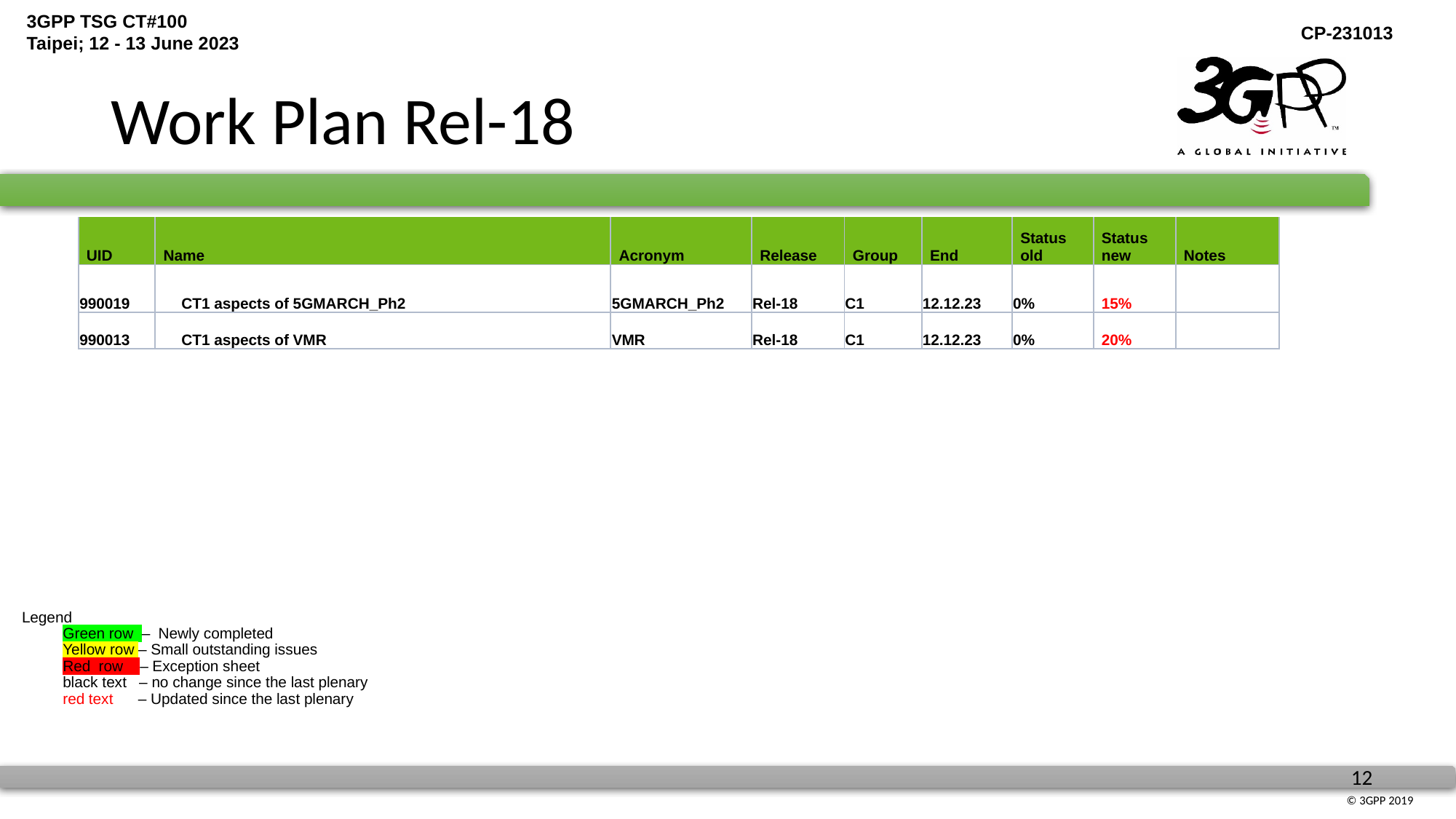

# Work Plan Rel-18
| UID | Name | Acronym | Release | Group | End | Status old | Status new | Notes |
| --- | --- | --- | --- | --- | --- | --- | --- | --- |
| 990019 | CT1 aspects of 5GMARCH\_Ph2 | 5GMARCH\_Ph2 | Rel-18 | C1 | 12.12.23 | 0% | 15% |  |
| 990013 | CT1 aspects of VMR | VMR | Rel-18 | C1 | 12.12.23 | 0% | 20% |  |
Legend
Green row  –  Newly completed
	Yellow row – Small outstanding issues
Red  row    – Exception sheet
	black text   – no change since the last plenary
	red text      – Updated since the last plenary